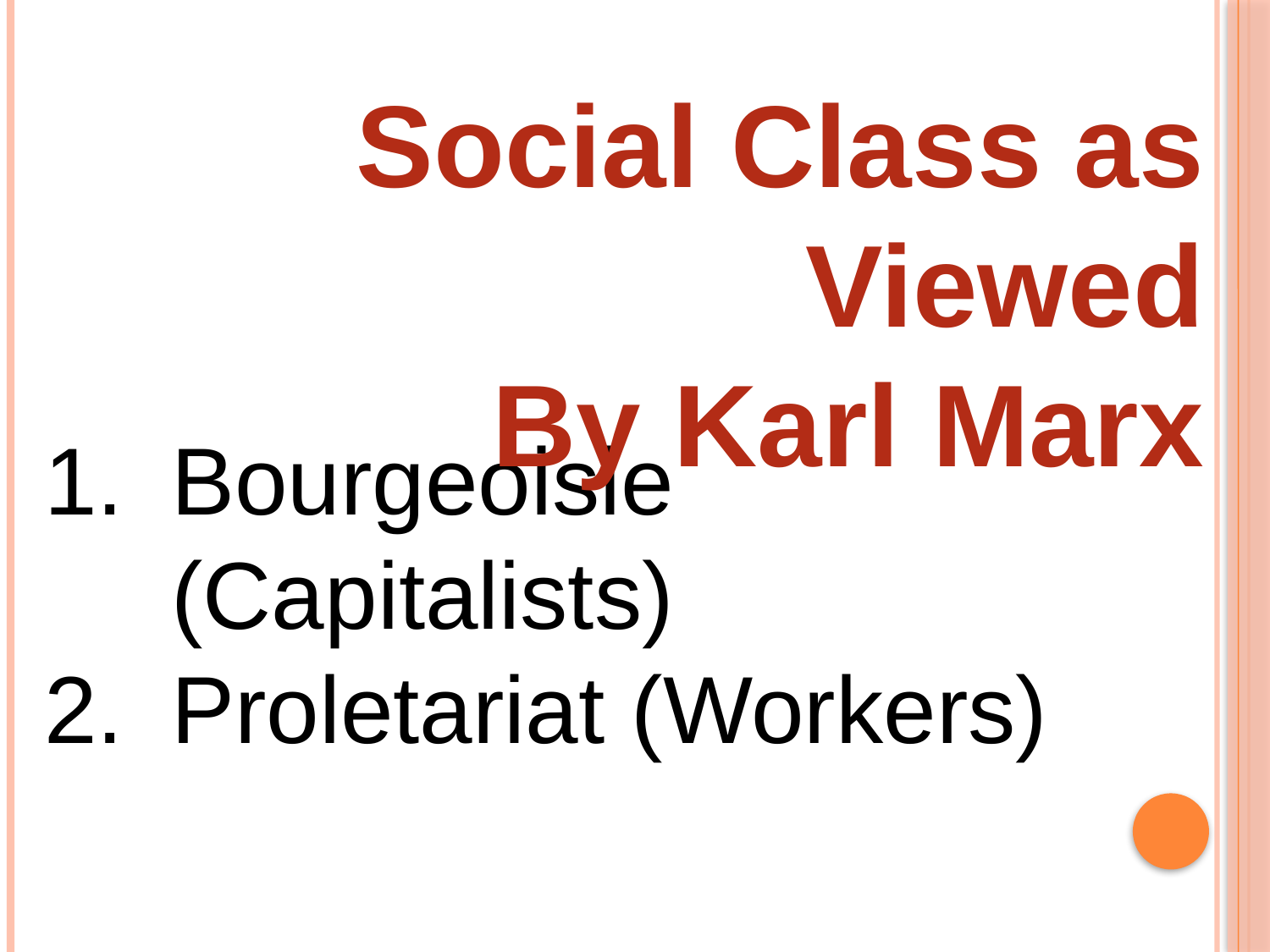

Social Class as Viewed
By Karl Marx
Bourgeoisie (Capitalists)
Proletariat (Workers)